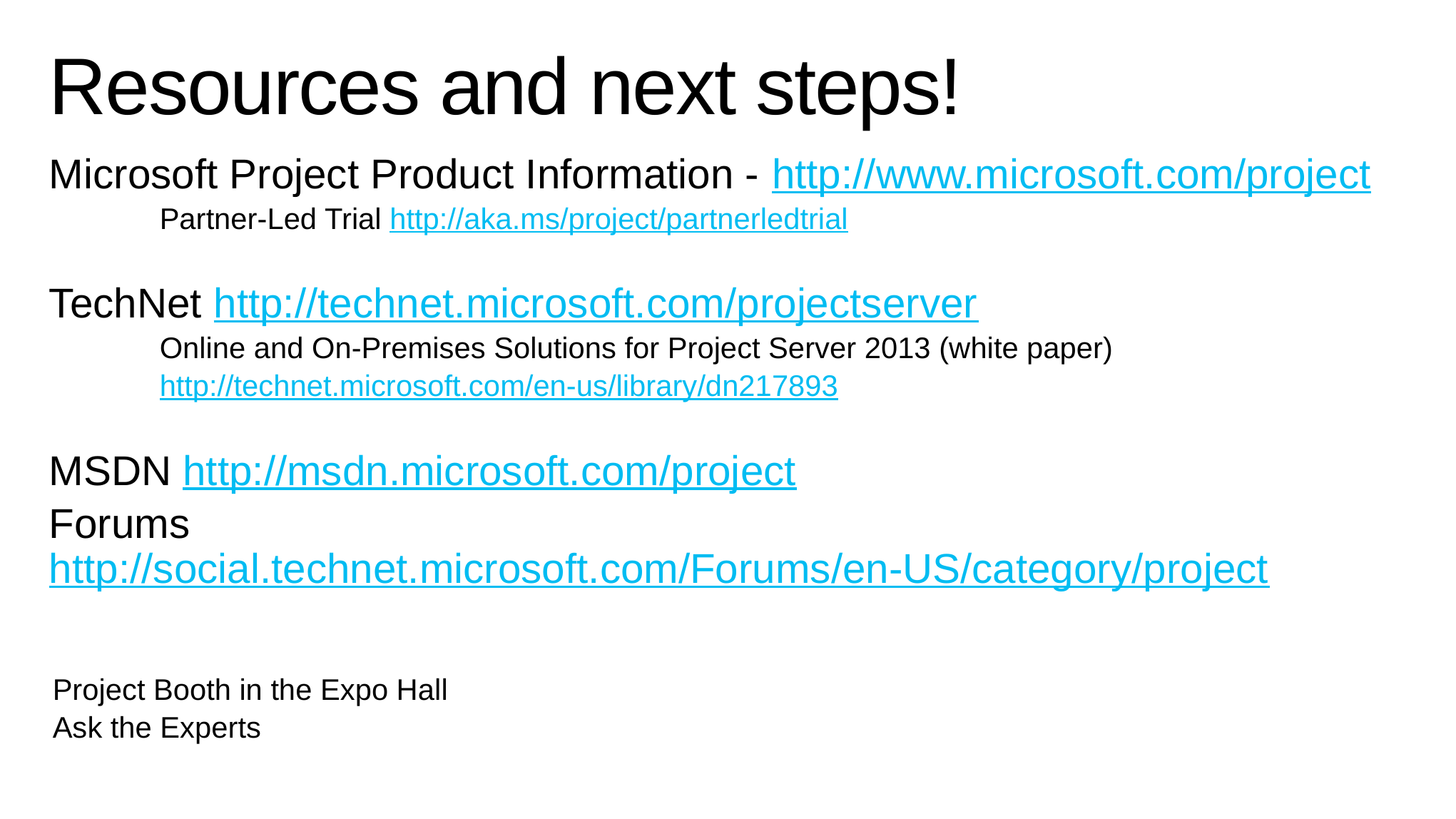

# Resources and next steps!
Microsoft Project Product Information - http://www.microsoft.com/project
	Partner-Led Trial http://aka.ms/project/partnerledtrial

TechNet http://technet.microsoft.com/projectserver
	Online and On-Premises Solutions for Project Server 2013 (white paper)
	http://technet.microsoft.com/en-us/library/dn217893

MSDN http://msdn.microsoft.com/project
Forums http://social.technet.microsoft.com/Forums/en-US/category/project

Project Booth in the Expo Hall
Ask the Experts